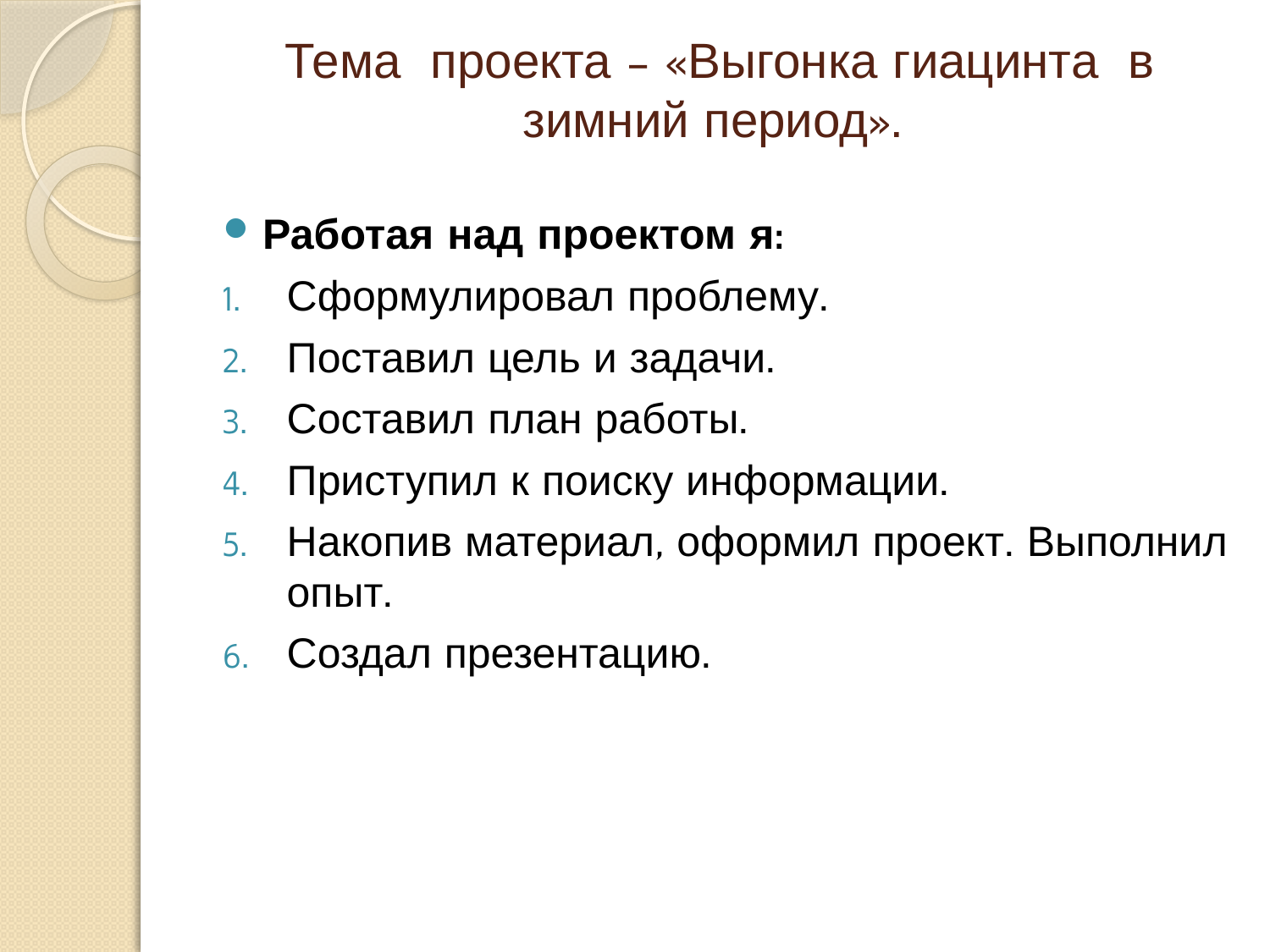

# Тема  проекта – «Выгонка гиацинта  в зимний период».
Работая над проектом я:
Сформулировал проблему.
Поставил цель и задачи.
Составил план работы.
Приступил к поиску информации.
Накопив материал, оформил проект. Выполнил опыт.
Создал презентацию.